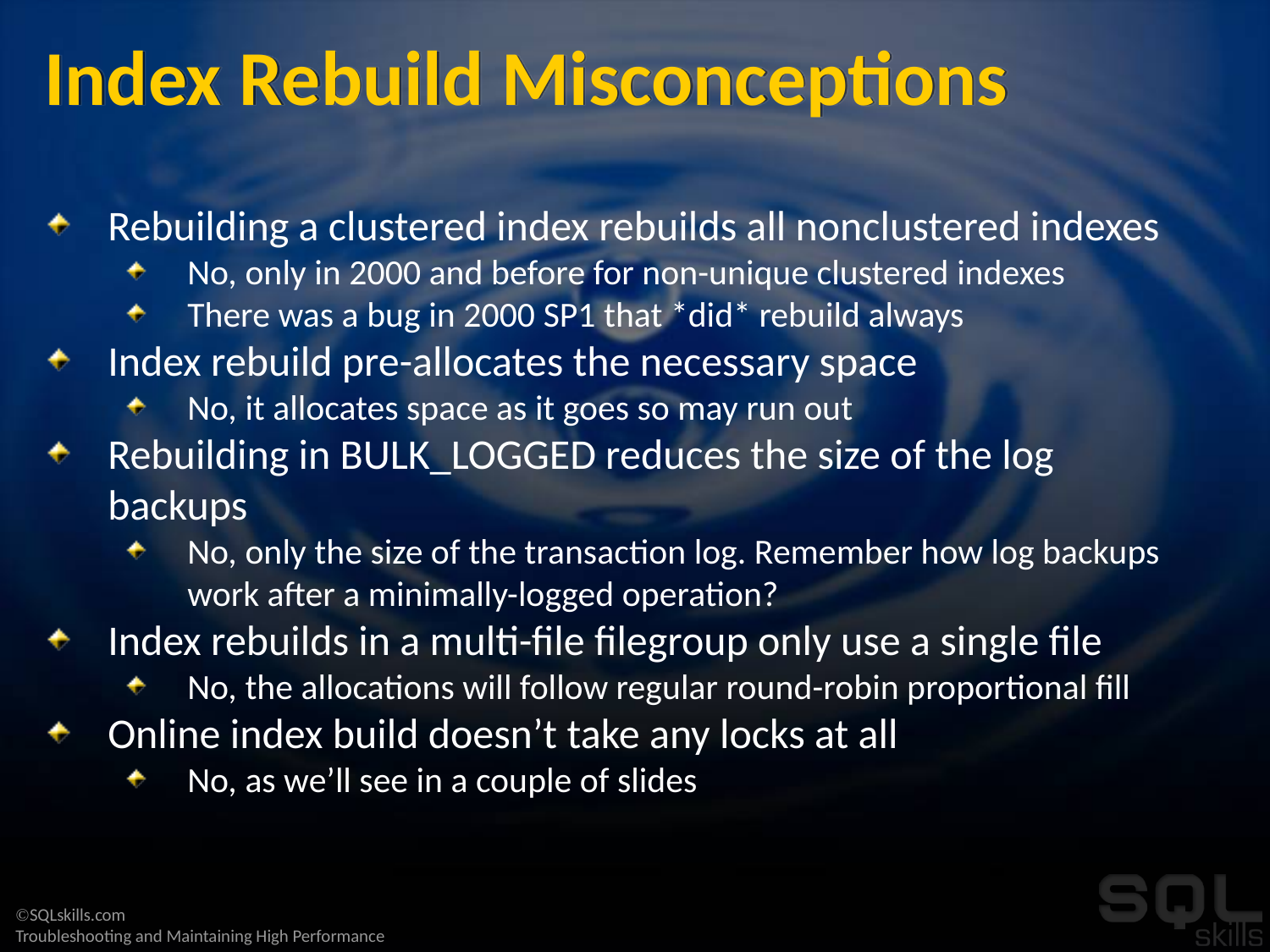

# Index Rebuild Misconceptions
Rebuilding a clustered index rebuilds all nonclustered indexes
No, only in 2000 and before for non-unique clustered indexes
There was a bug in 2000 SP1 that *did* rebuild always
Index rebuild pre-allocates the necessary space
No, it allocates space as it goes so may run out
Rebuilding in BULK_LOGGED reduces the size of the log backups
No, only the size of the transaction log. Remember how log backups work after a minimally-logged operation?
Index rebuilds in a multi-file filegroup only use a single file
No, the allocations will follow regular round-robin proportional fill
Online index build doesn’t take any locks at all
No, as we’ll see in a couple of slides